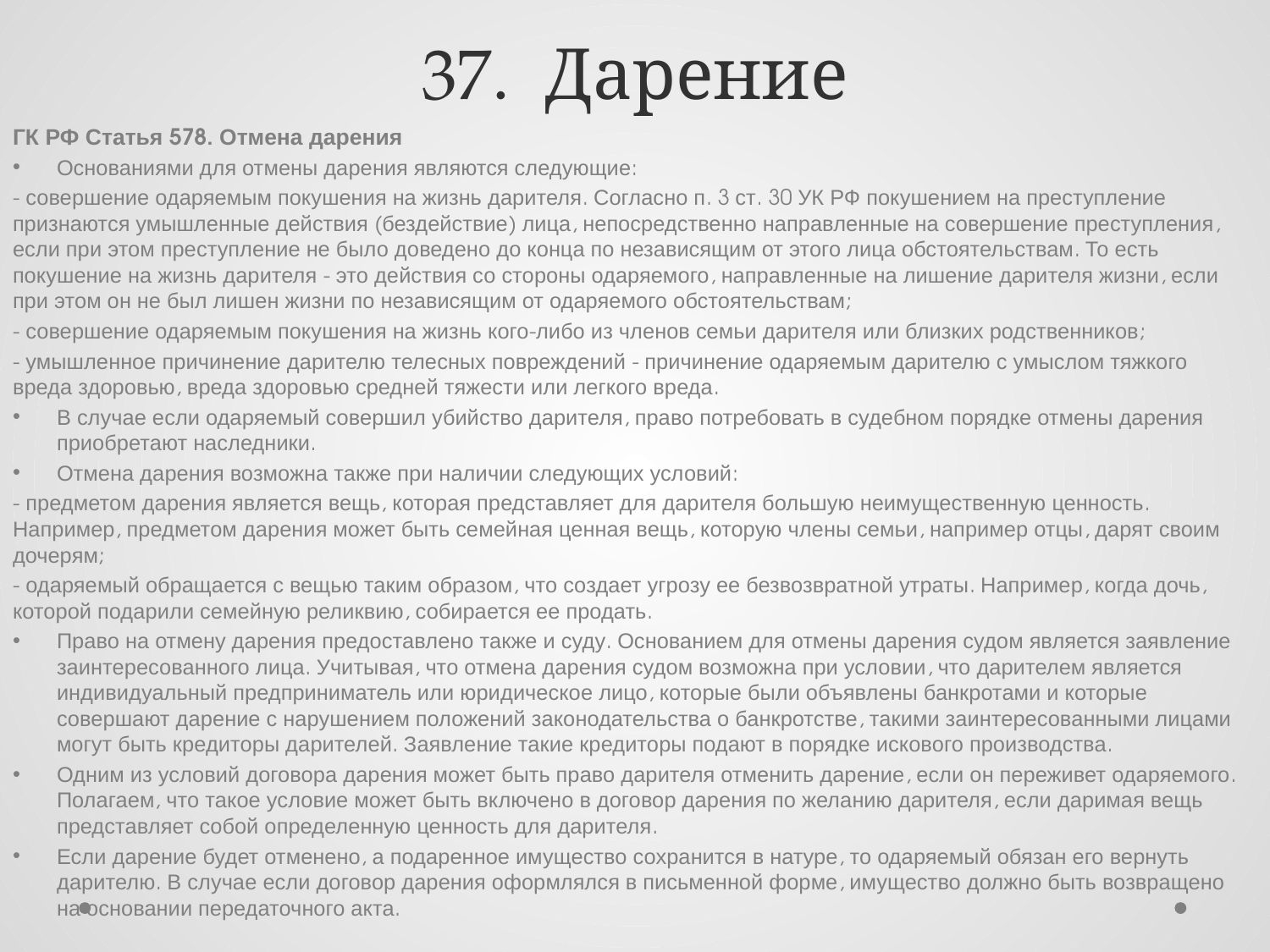

# 37.  Дарение
ГК РФ Статья 578. Отмена дарения
Основаниями для отмены дарения являются следующие:
- совершение одаряемым покушения на жизнь дарителя. Согласно п. 3 ст. 30 УК РФ покушением на преступление признаются умышленные действия (бездействие) лица, непосредственно направленные на совершение преступления, если при этом преступление не было доведено до конца по независящим от этого лица обстоятельствам. То есть покушение на жизнь дарителя - это действия со стороны одаряемого, направленные на лишение дарителя жизни, если при этом он не был лишен жизни по независящим от одаряемого обстоятельствам;
- совершение одаряемым покушения на жизнь кого-либо из членов семьи дарителя или близких родственников;
- умышленное причинение дарителю телесных повреждений - причинение одаряемым дарителю с умыслом тяжкого вреда здоровью, вреда здоровью средней тяжести или легкого вреда.
В случае если одаряемый совершил убийство дарителя, право потребовать в судебном порядке отмены дарения приобретают наследники.
Отмена дарения возможна также при наличии следующих условий:
- предметом дарения является вещь, которая представляет для дарителя большую неимущественную ценность. Например, предметом дарения может быть семейная ценная вещь, которую члены семьи, например отцы, дарят своим дочерям;
- одаряемый обращается с вещью таким образом, что создает угрозу ее безвозвратной утраты. Например, когда дочь, которой подарили семейную реликвию, собирается ее продать.
Право на отмену дарения предоставлено также и суду. Основанием для отмены дарения судом является заявление заинтересованного лица. Учитывая, что отмена дарения судом возможна при условии, что дарителем является индивидуальный предприниматель или юридическое лицо, которые были объявлены банкротами и которые совершают дарение с нарушением положений законодательства о банкротстве, такими заинтересованными лицами могут быть кредиторы дарителей. Заявление такие кредиторы подают в порядке искового производства.
Одним из условий договора дарения может быть право дарителя отменить дарение, если он переживет одаряемого. Полагаем, что такое условие может быть включено в договор дарения по желанию дарителя, если даримая вещь представляет собой определенную ценность для дарителя.
Если дарение будет отменено, а подаренное имущество сохранится в натуре, то одаряемый обязан его вернуть дарителю. В случае если договор дарения оформлялся в письменной форме, имущество должно быть возвращено на основании передаточного акта.